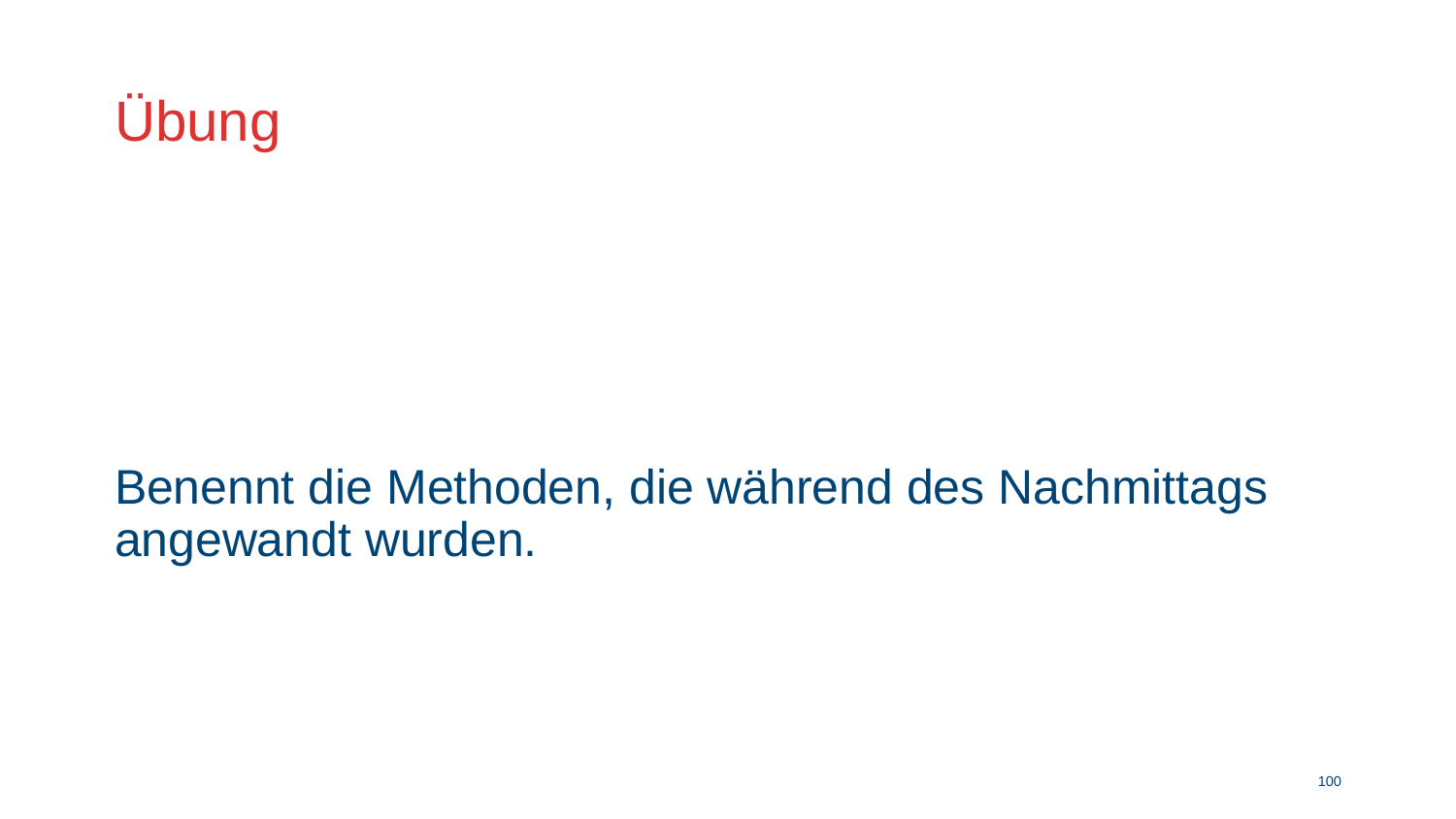

# Übung
Benennt die Methoden, die während des Nachmittags angewandt wurden.
100